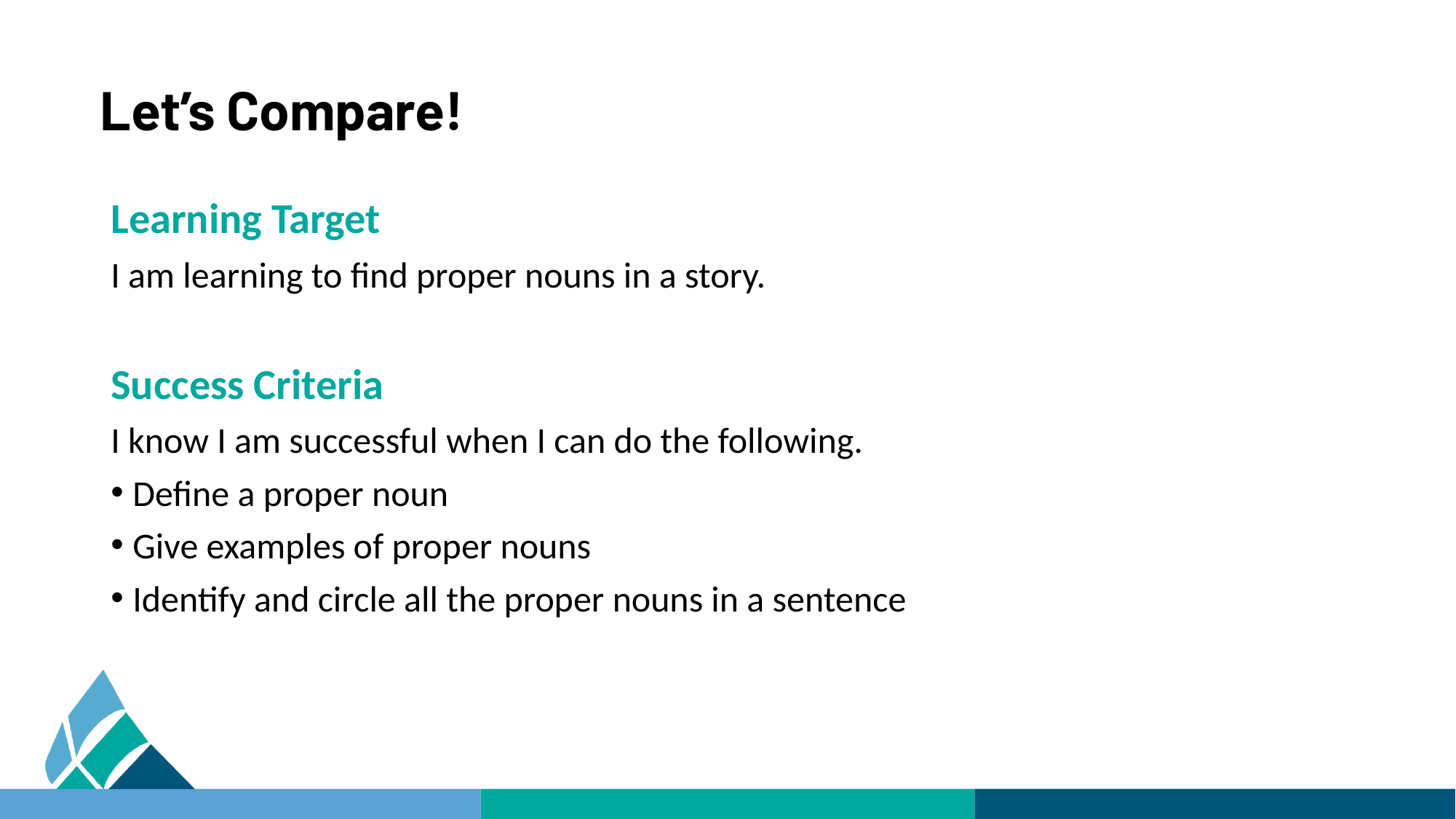

# Let’s Compare!
Learning Target
I am learning to find proper nouns in a story.

Success Criteria
I know I am successful when I can do the following.
Define a proper noun
Give examples of proper nouns
Identify and circle all the proper nouns in a sentence